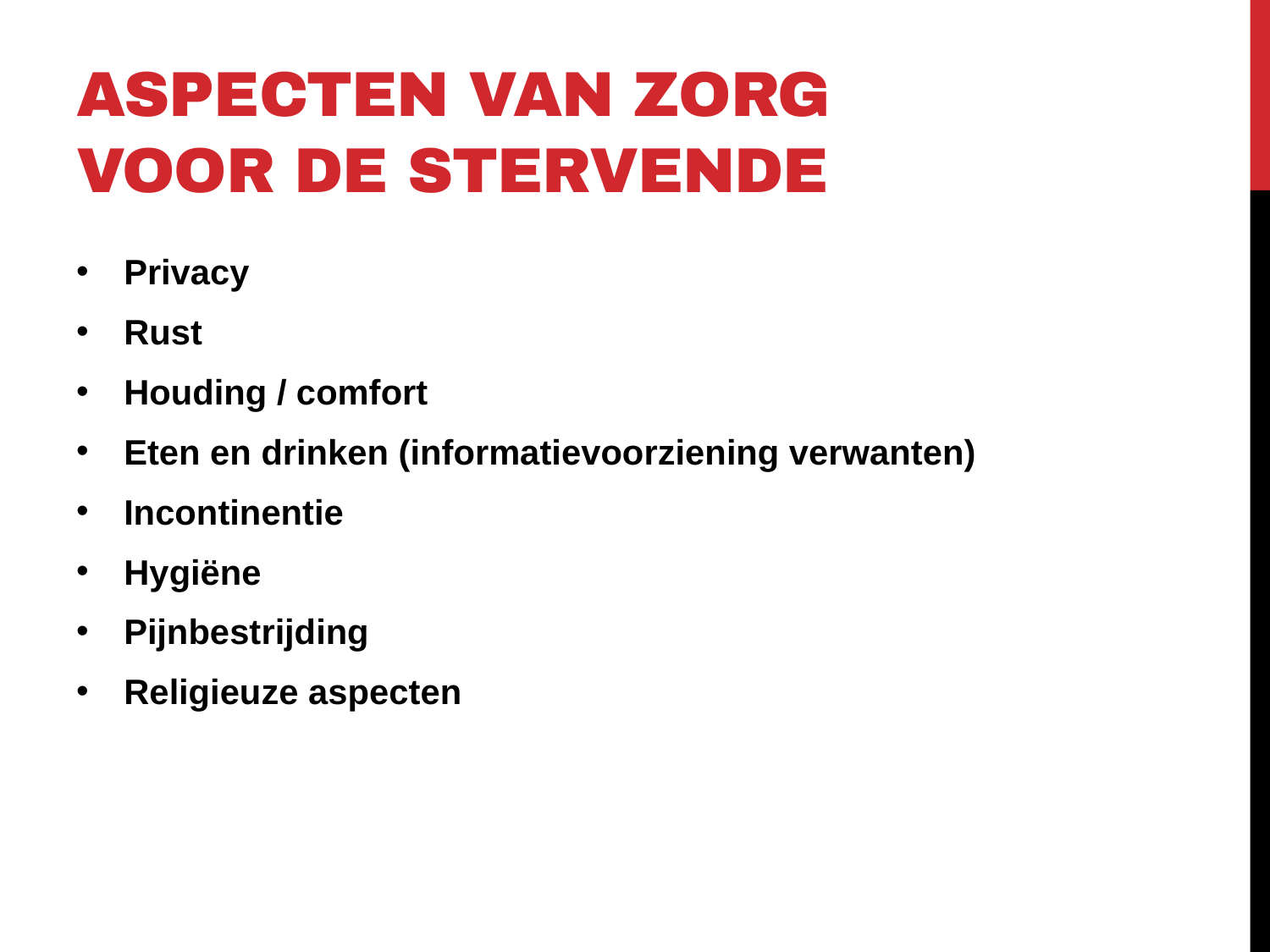

# Aspecten van zorg voor de stervende
Privacy
Rust
Houding / comfort
Eten en drinken (informatievoorziening verwanten)
Incontinentie
Hygiëne
Pijnbestrijding
Religieuze aspecten